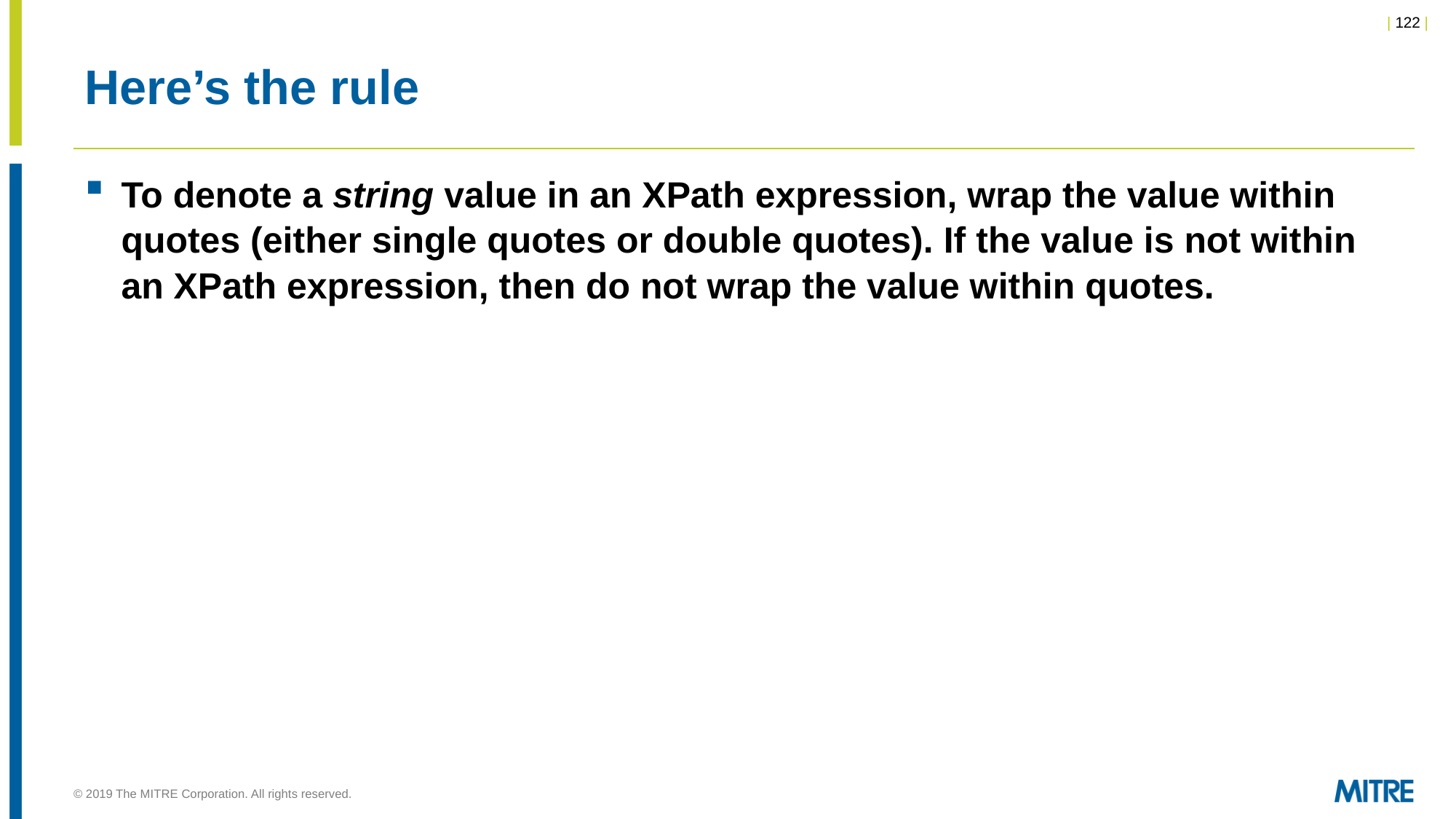

# Here’s the rule
To denote a string value in an XPath expression, wrap the value within quotes (either single quotes or double quotes). If the value is not within an XPath expression, then do not wrap the value within quotes.
© 2019 The MITRE Corporation. All rights reserved.